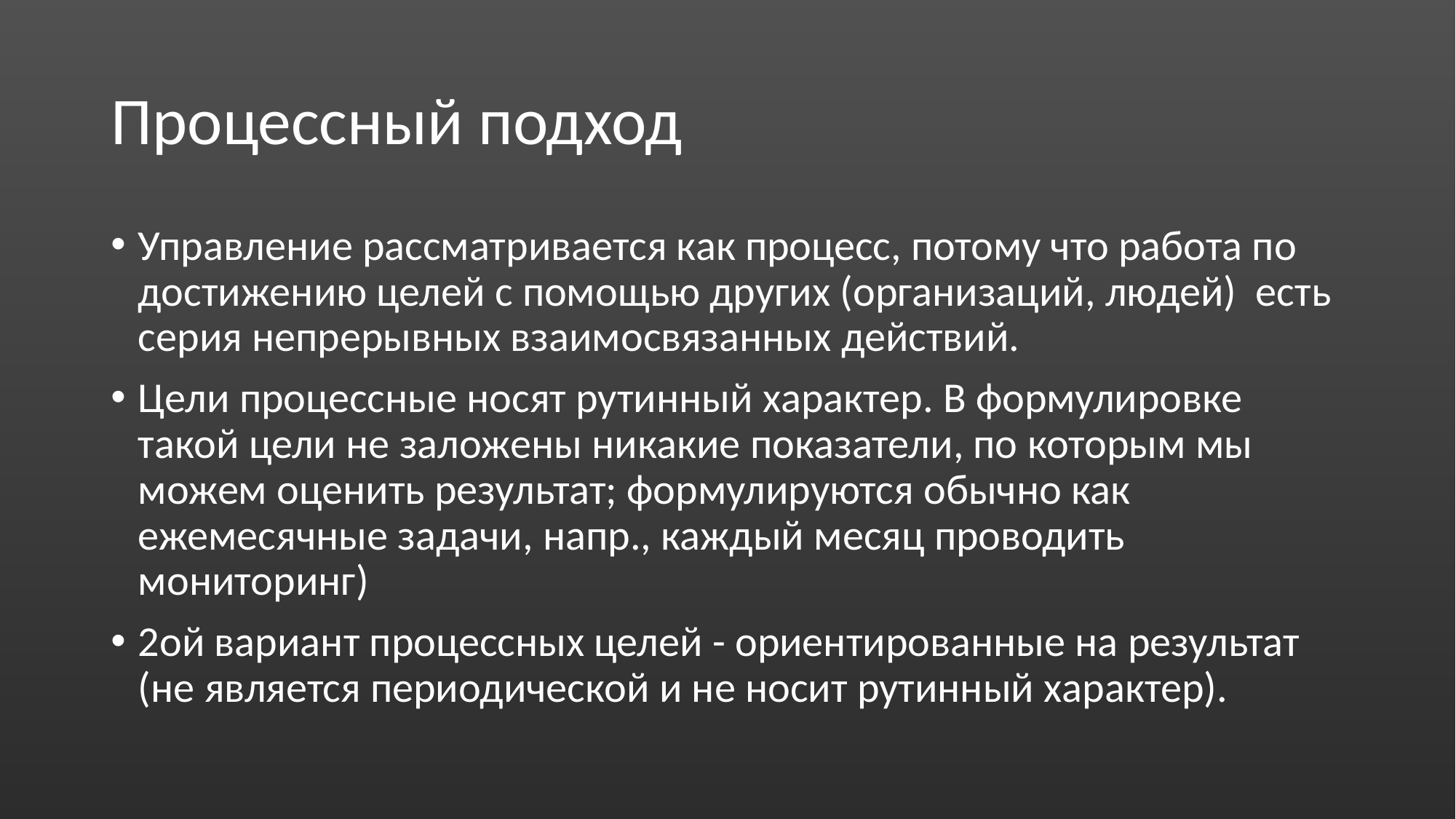

# Процессный подход
Управление рассматривается как процесс, потому что работа по достижению целей с помощью других (организаций, людей)  есть серия непрерывных взаимосвязанных действий.
Цели процессные носят рутинный характер. В формулировке такой цели не заложены никакие показатели, по которым мы можем оценить результат; формулируются обычно как ежемесячные задачи, напр., каждый месяц проводить мониторинг)
2ой вариант процессных целей - ориентированные на результат (не является периодической и не носит рутинный характер).